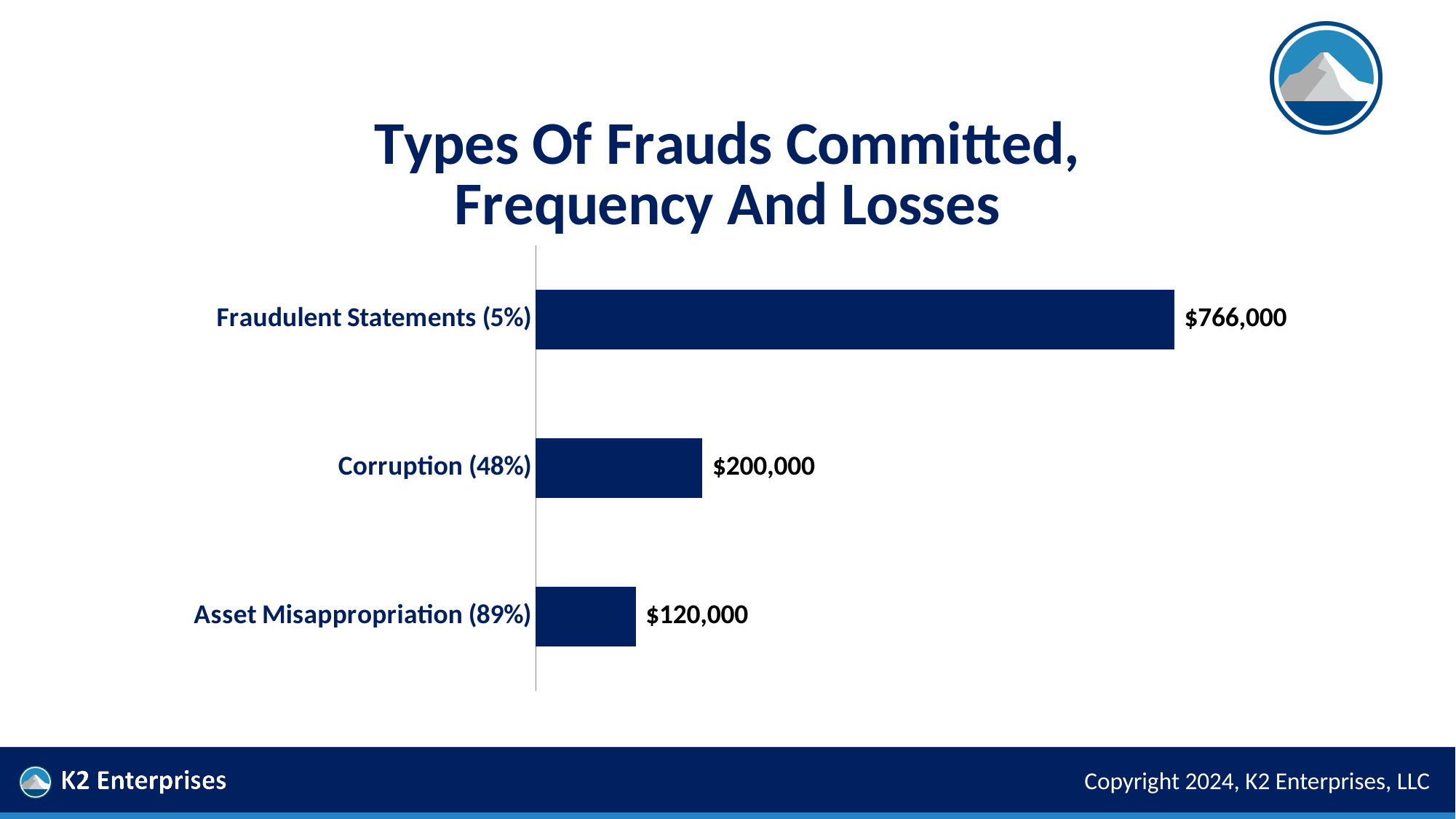

### Chart: Types Of Frauds Committed, Frequency And Losses

| Category | Series 1 |
|---|---|
| Asset Misappropriation (89%) | 120000.0 |
| Corruption (48%) | 200000.0 |
| Fraudulent Statements (5%) | 766000.0 |